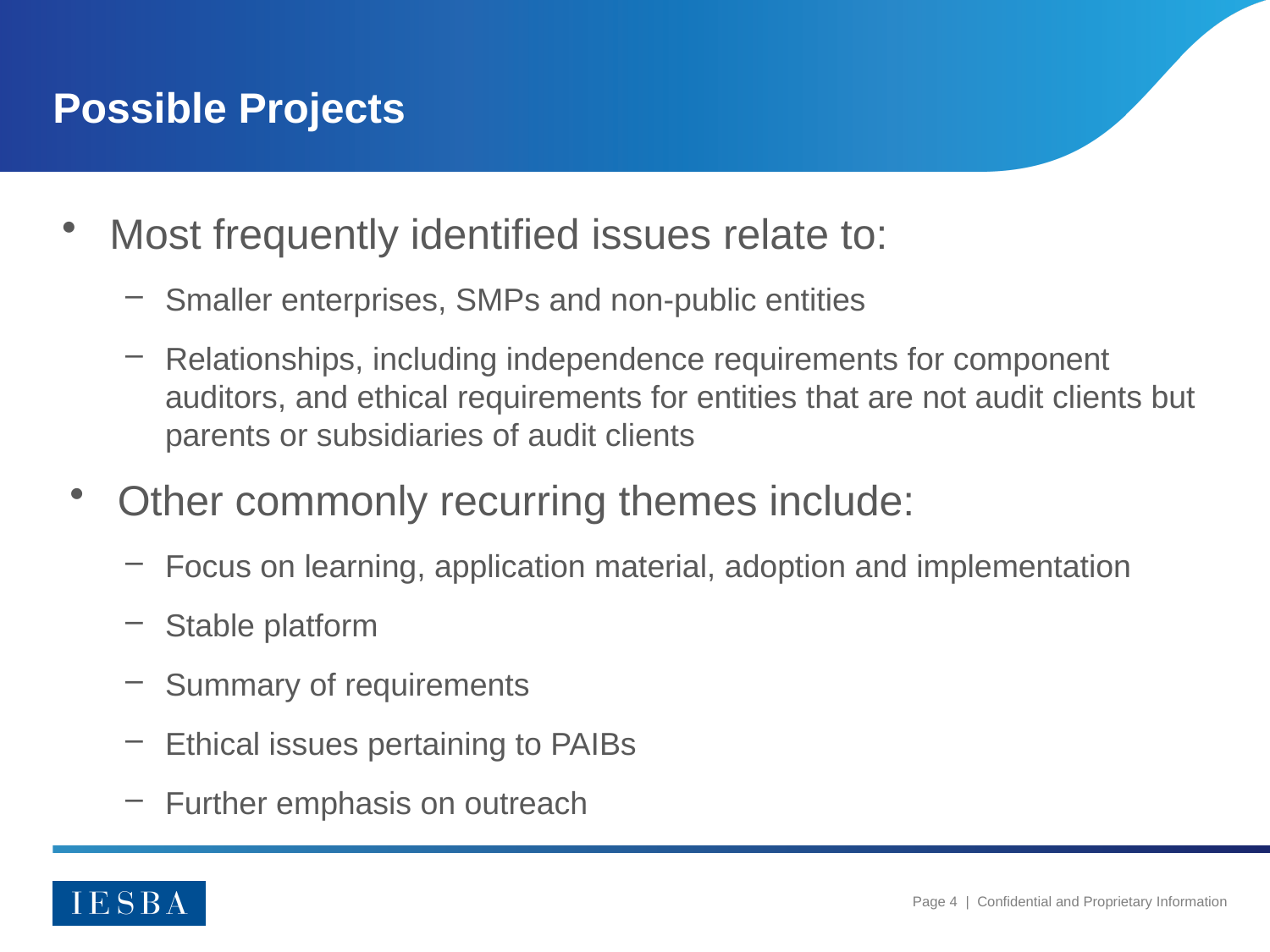

# Possible Projects
Most frequently identified issues relate to:
Smaller enterprises, SMPs and non-public entities
Relationships, including independence requirements for component auditors, and ethical requirements for entities that are not audit clients but parents or subsidiaries of audit clients
Other commonly recurring themes include:
Focus on learning, application material, adoption and implementation
Stable platform
Summary of requirements
Ethical issues pertaining to PAIBs
Further emphasis on outreach